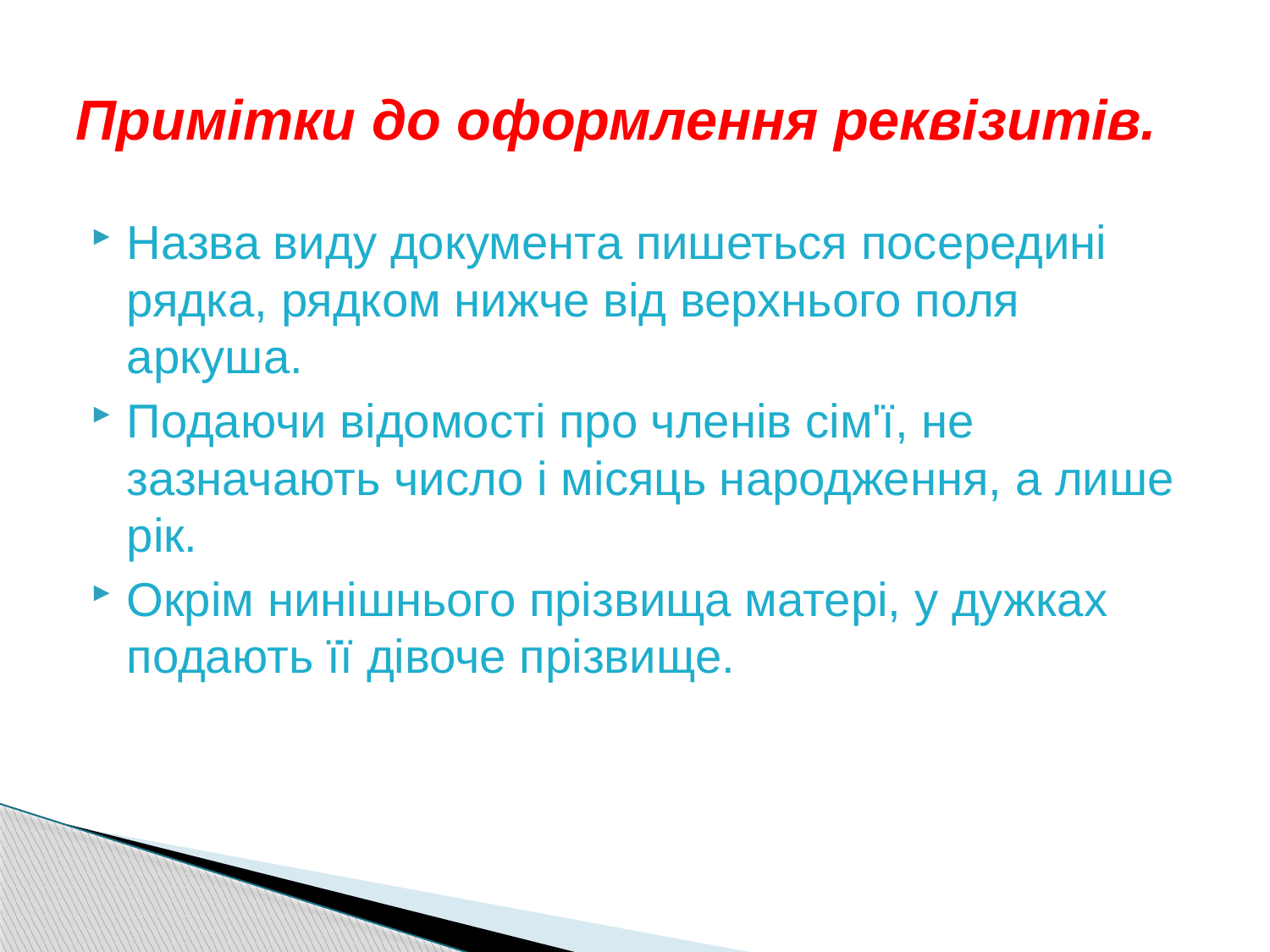

# Примітки до оформлення реквізитів.
Назва виду документа пишеться посередині рядка, рядком нижче від верхнього поля аркуша.
Подаючи відомості про членів сім'ї, не зазначають число і місяць народження, а лише рік.
Окрім нинішнього прізвища матері, у дужках подають її дівоче прізвище.